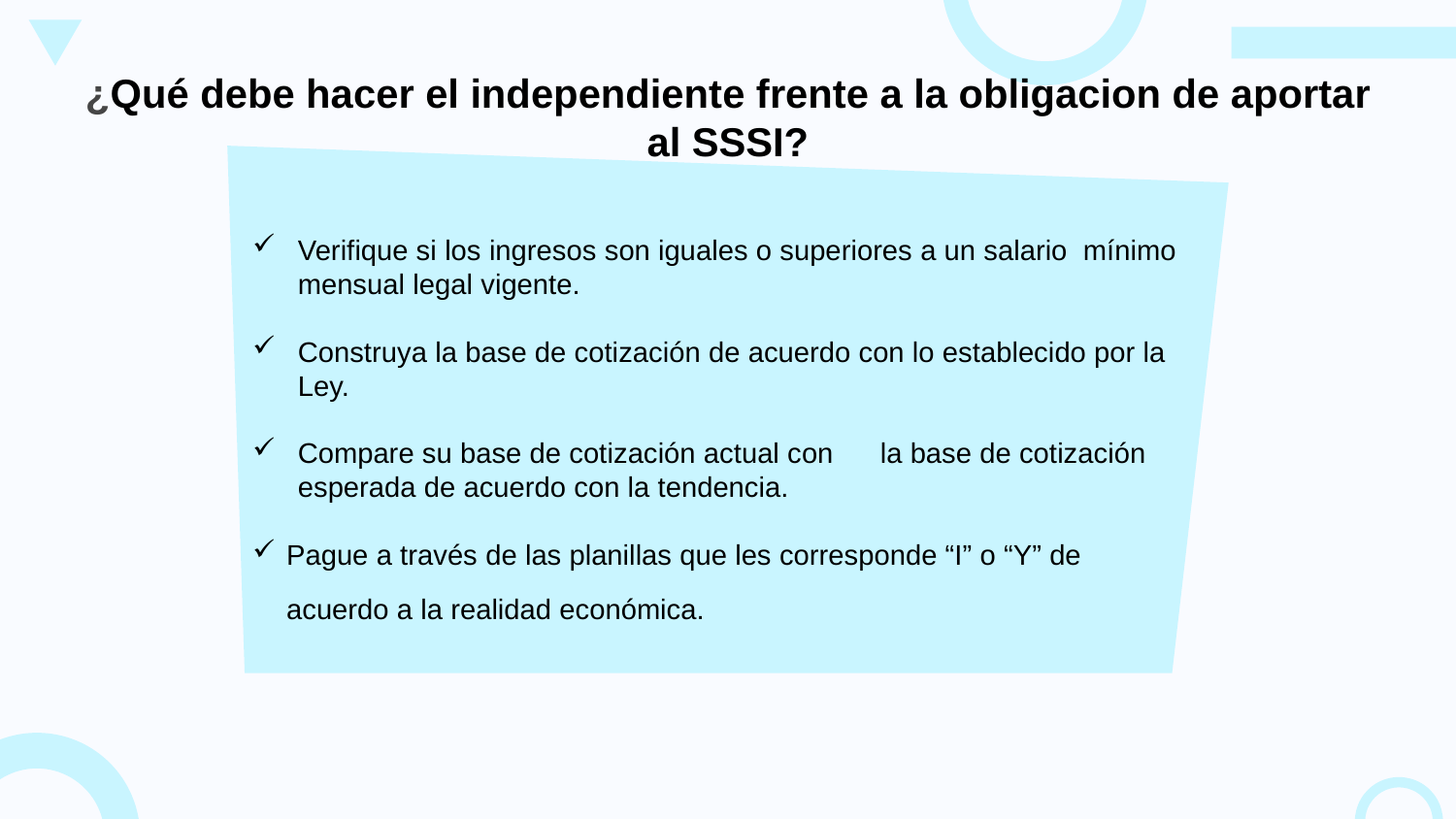

¿Qué debe hacer el independiente frente a la obligacion de aportar al SSSI?
Verifique si los ingresos son iguales o superiores a un salario  mínimo mensual legal vigente.

Construya la base de cotización de acuerdo con lo establecido por la  Ley.

Compare su base de cotización actual con	la base de cotización  esperada de acuerdo con la tendencia.

Pague a través de las planillas que les corresponde “I” o “Y” de  acuerdo a la realidad económica.